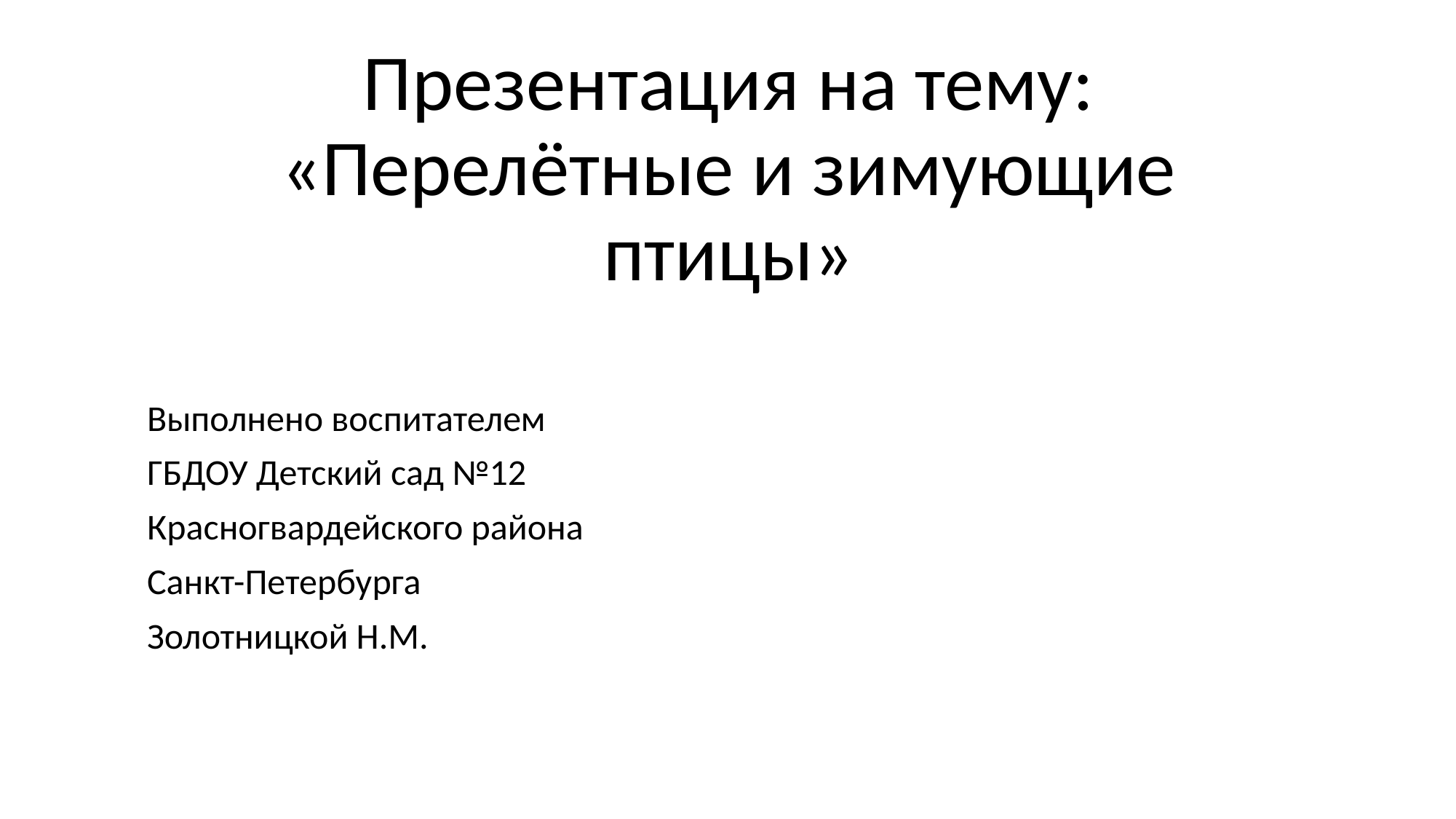

# Презентация на тему: «Перелётные и зимующие птицы»
Выполнено воспитателем
ГБДОУ Детский сад №12
Красногвардейского района
Санкт-Петербурга
Золотницкой Н.М.